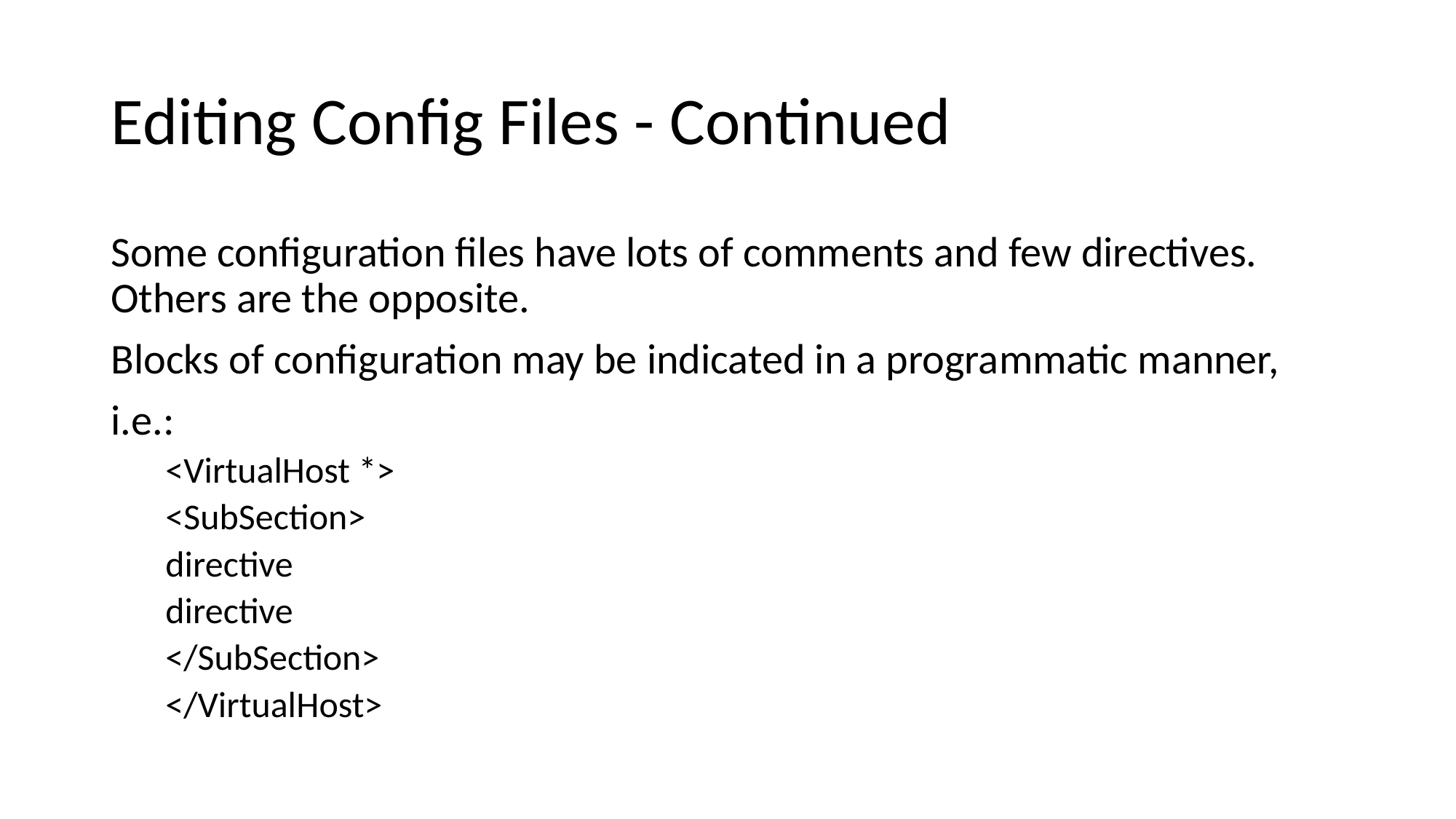

# Editing Config Files - Continued
Some configuration files have lots of comments and few directives. Others are the opposite.
Blocks of configuration may be indicated in a programmatic manner,
i.e.:
<VirtualHost *>
<SubSection>
directive
directive
</SubSection>
</VirtualHost>